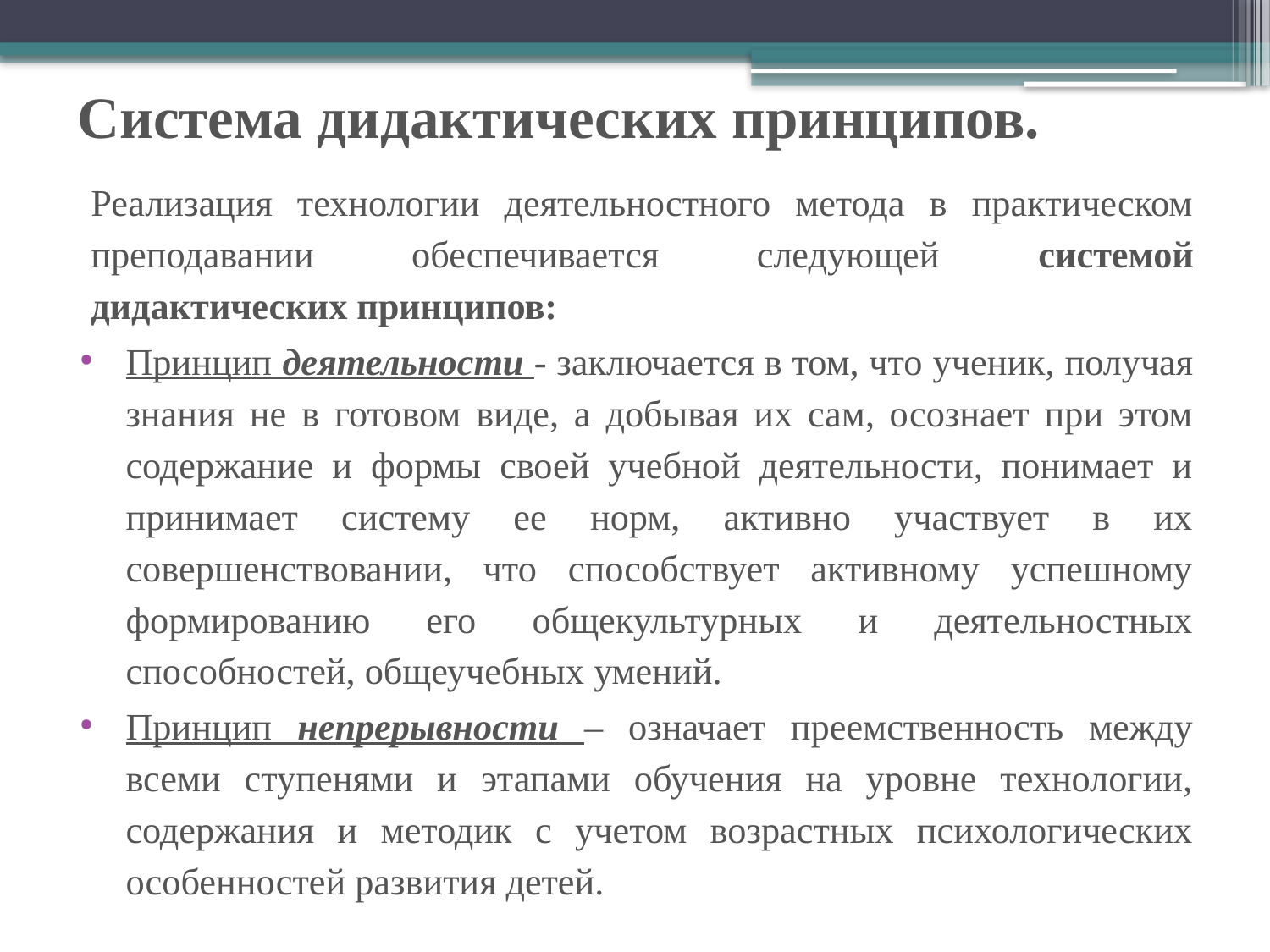

# Система дидактических принципов.
Реализация технологии деятельностного метода в практическом преподавании обеспечивается следующей системой дидактических принципов:
Принцип деятельности - заключается в том, что ученик, получая знания не в готовом виде, а добывая их сам, осознает при этом содержание и формы своей учебной деятельности, понимает и принимает систему ее норм, активно участвует в их совершенствовании, что способствует активному успешному формированию его общекультурных и деятельностных способностей, общеучебных умений.
Принцип непрерывности – означает преемственность между всеми ступенями и этапами обучения на уровне технологии, содержания и методик с учетом возрастных психологических особенностей развития детей.